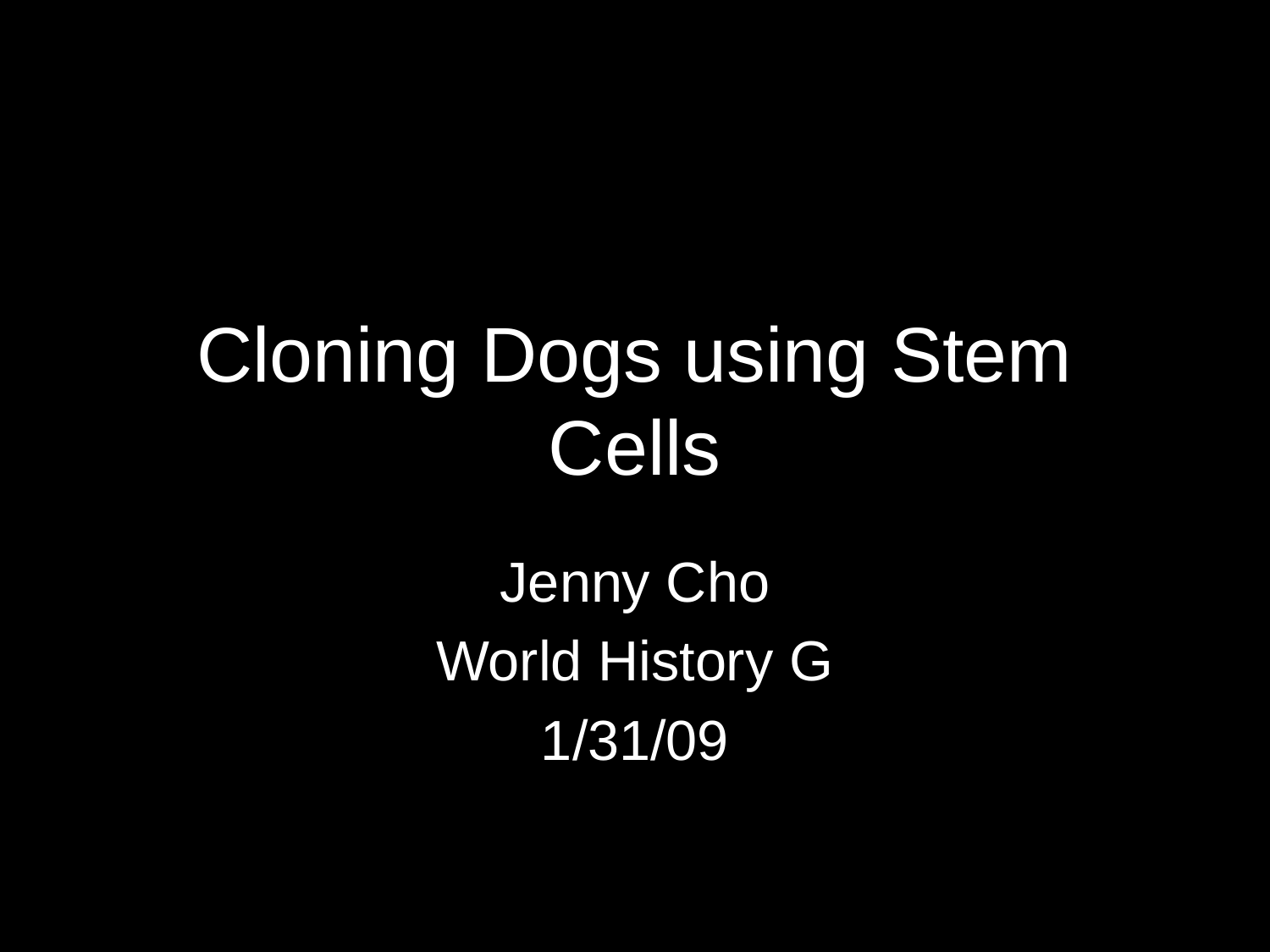

# Cloning Dogs using Stem Cells
Jenny Cho
World History G
1/31/09